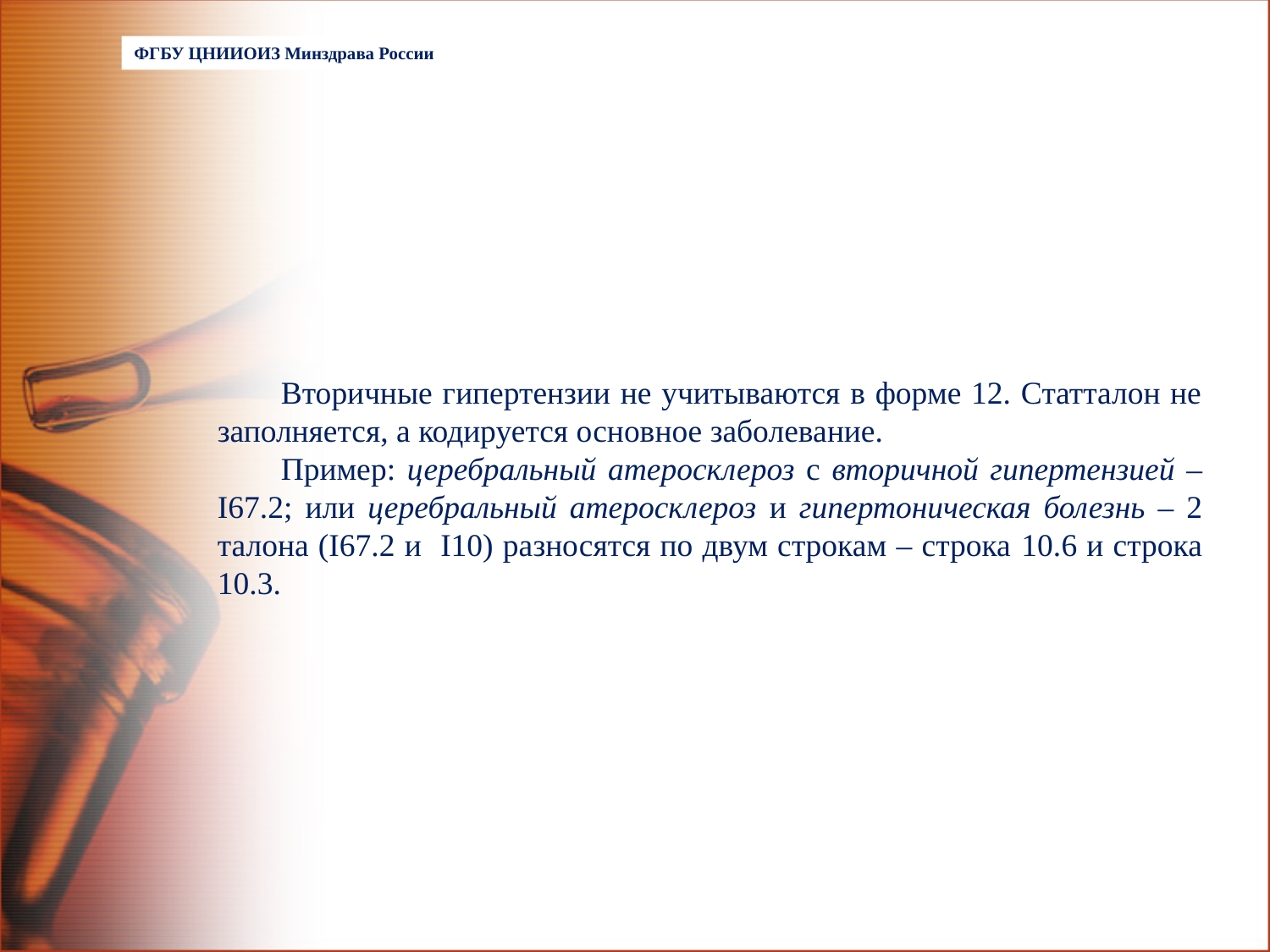

ФГБУ ЦНИИОИЗ Минздрава России
Вторичные гипертензии не учитываются в форме 12. Статталон не заполняется, а кодируется основное заболевание.
Пример: церебральный атеросклероз с вторичной гипертензией – I67.2; или церебральный атеросклероз и гипертоническая болезнь – 2 талона (I67.2 и  I10) разносятся по двум строкам – строка 10.6 и строка 10.3.